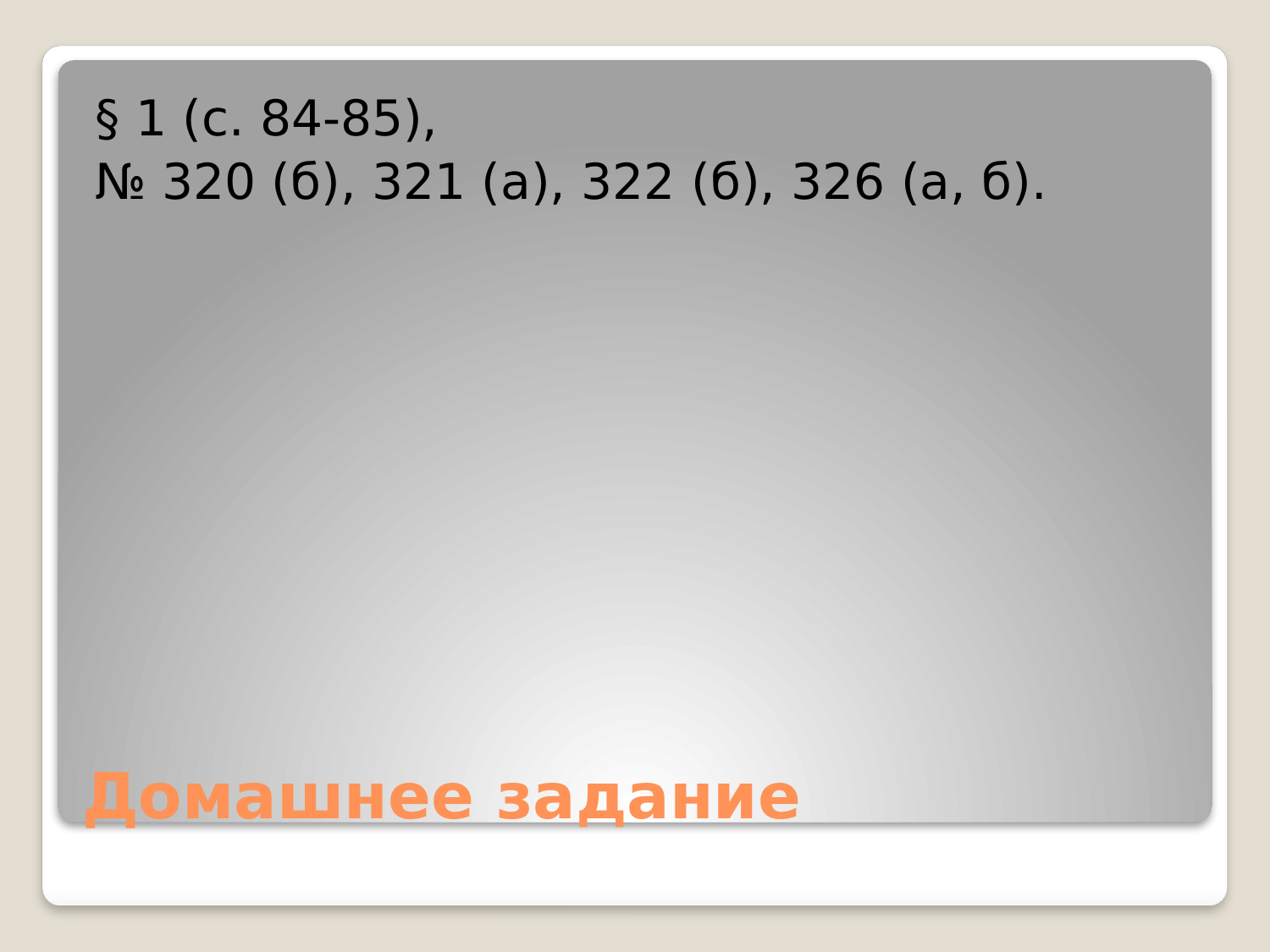

§ 1 (с. 84-85),
№ 320 (б), 321 (а), 322 (б), 326 (а, б).
# Домашнее задание